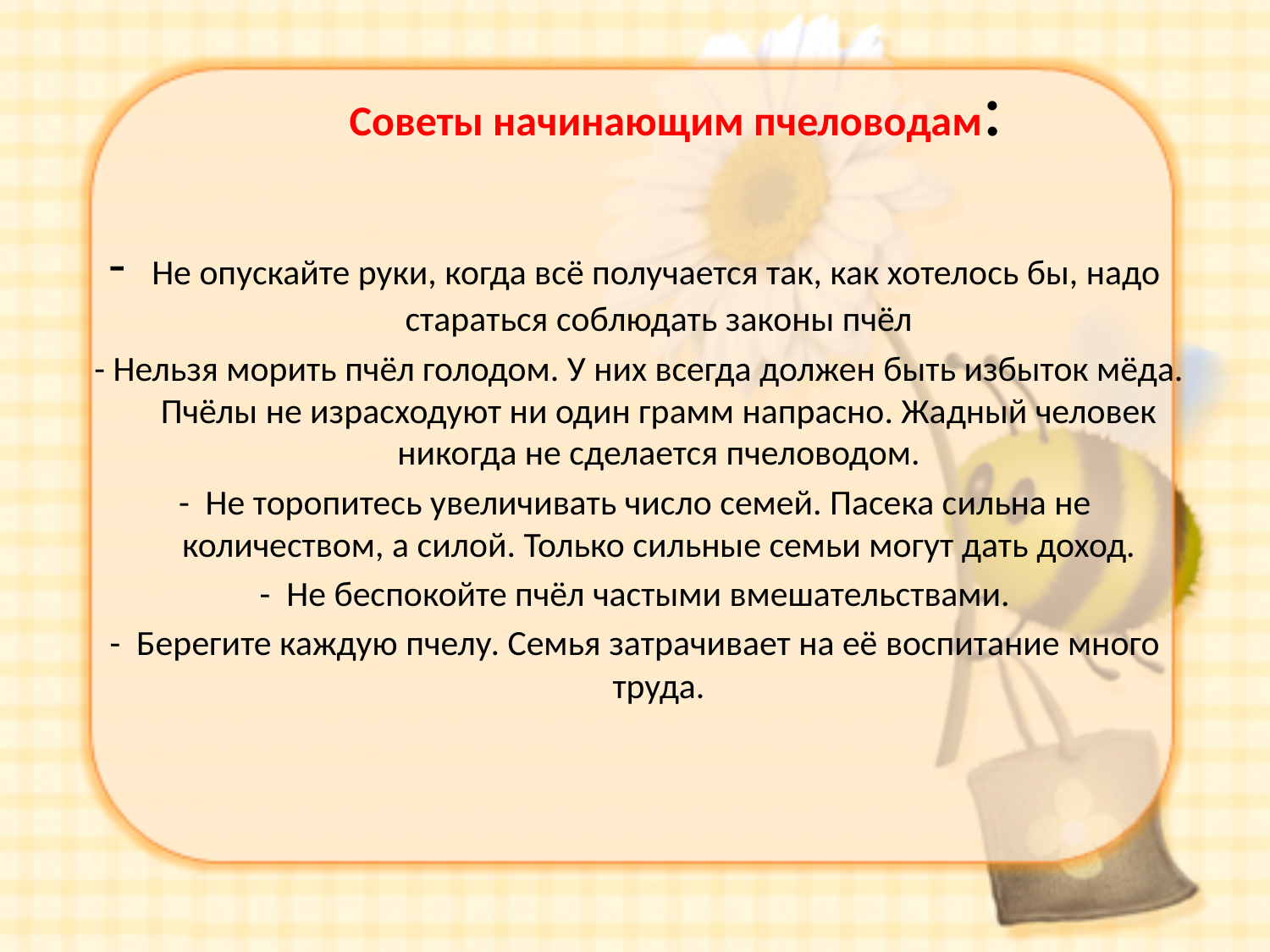

# Советы начинающим пчеловодам:
-  Не опускайте руки, когда всё получается так, как хотелось бы, надо стараться соблюдать законы пчёл
 - Нельзя морить пчёл голодом. У них всегда должен быть избыток мёда. Пчёлы не израсходуют ни один грамм напрасно. Жадный человек никогда не сделается пчеловодом.
-  Не торопитесь увеличивать число семей. Пасека сильна не количеством, а силой. Только сильные семьи могут дать доход.
-  Не беспокойте пчёл частыми вмешательствами.
-  Берегите каждую пчелу. Семья затрачивает на её воспитание много труда.